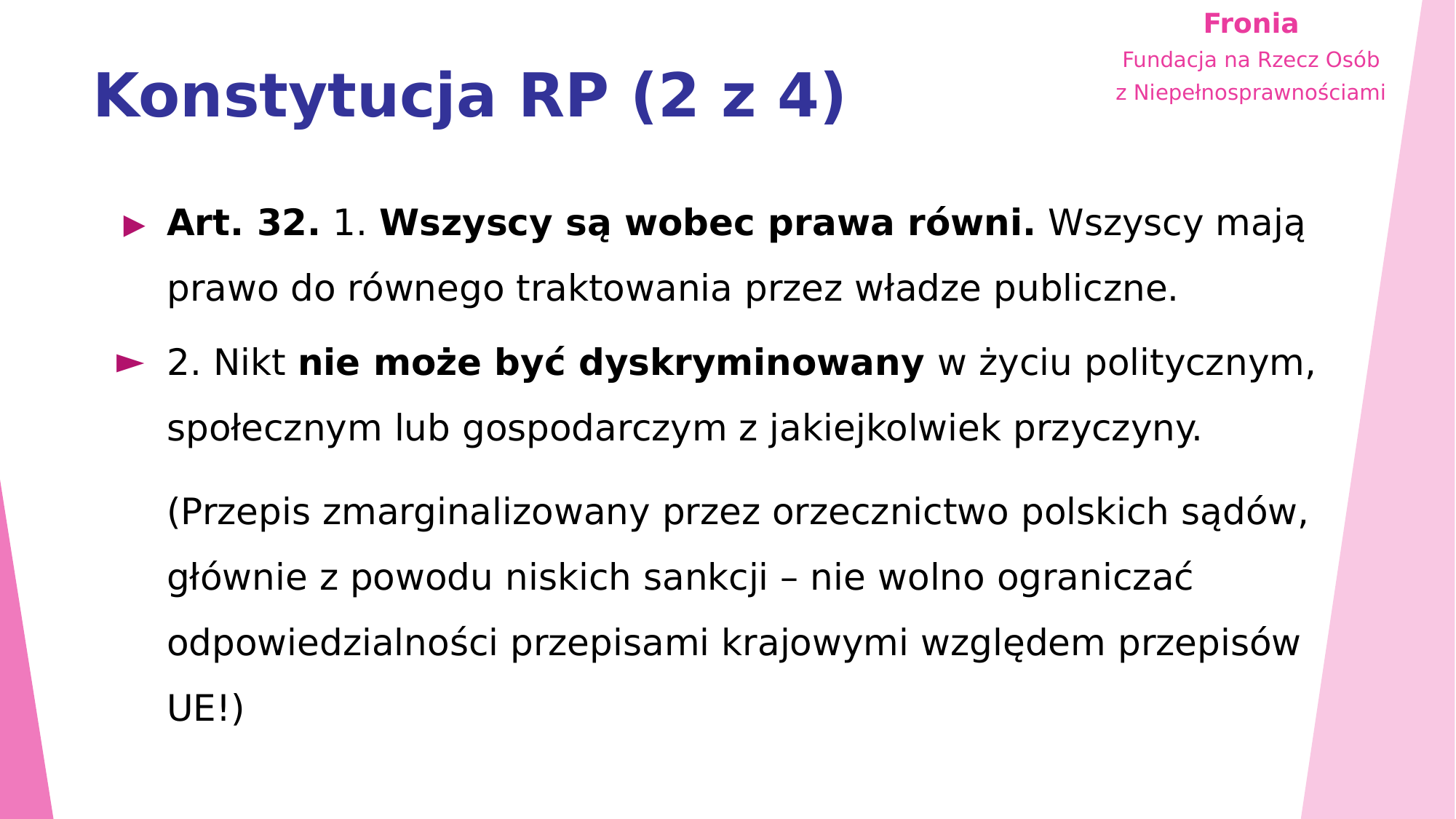

# Konstytucja RP (2 z 4)
Art. 32. 1. Wszyscy są wobec prawa równi. Wszyscy mają prawo do równego traktowania przez władze publiczne.
2. Nikt nie może być dyskryminowany w życiu politycznym, społecznym lub gospodarczym z jakiejkolwiek przyczyny.
(Przepis zmarginalizowany przez orzecznictwo polskich sądów, głównie z powodu niskich sankcji – nie wolno ograniczać odpowiedzialności przepisami krajowymi względem przepisów UE!)